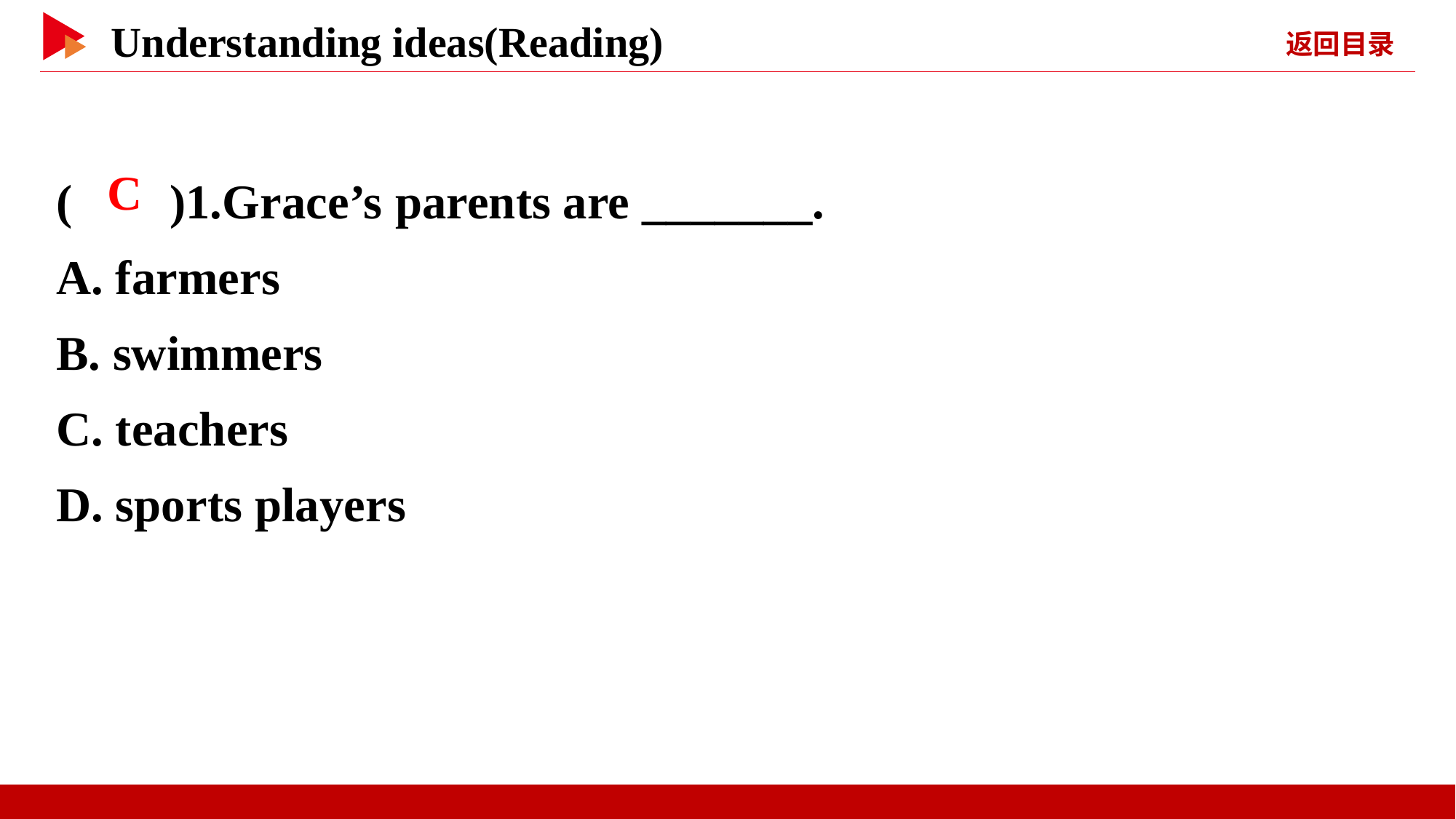

(        )1.Grace’s parents are _______.
A. farmers
B. swimmers
C. teachers
D. sports players
   C